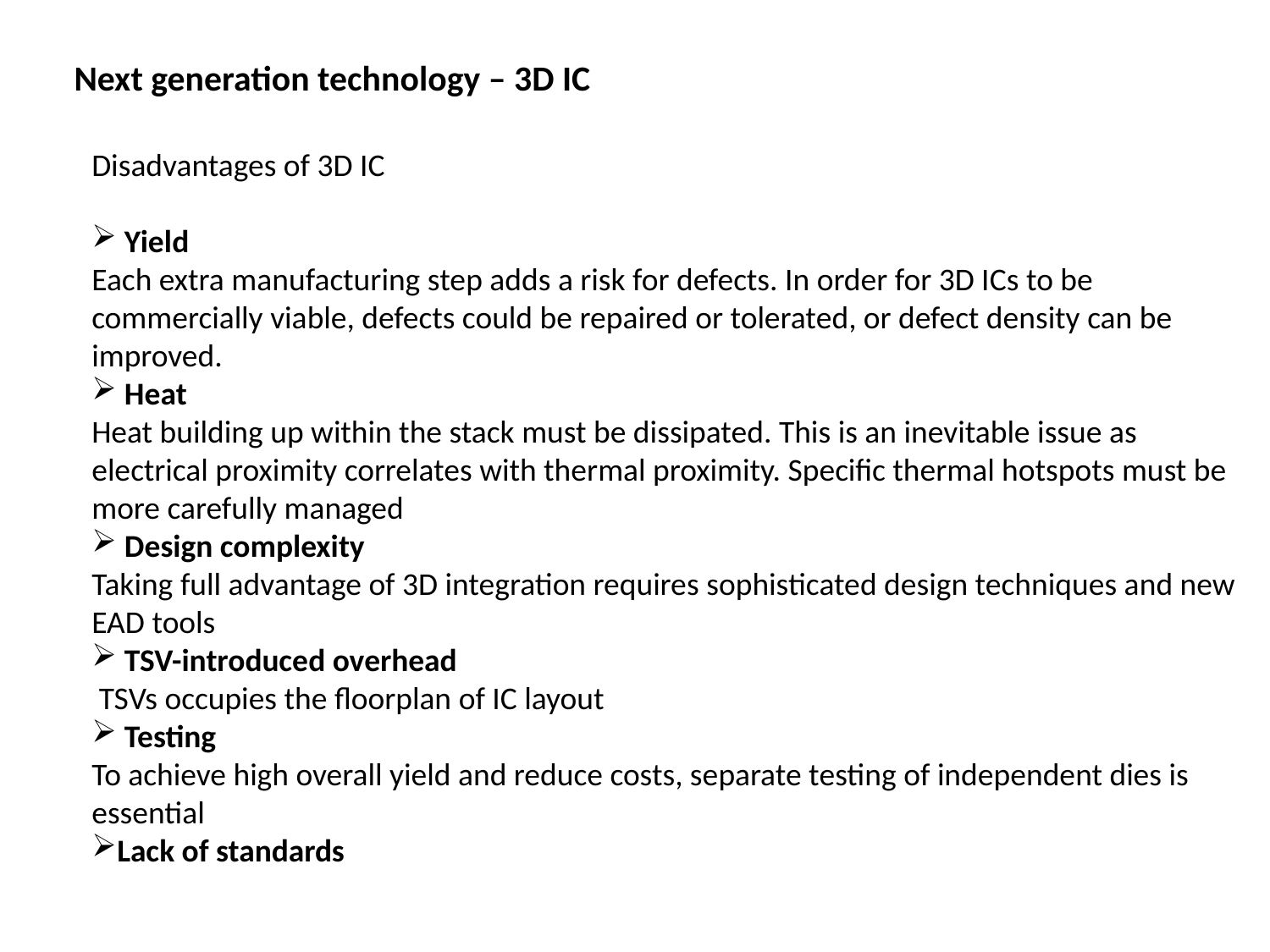

Next generation technology – 3D IC
Disadvantages of 3D IC

 Yield
Each extra manufacturing step adds a risk for defects. In order for 3D ICs to be commercially viable, defects could be repaired or tolerated, or defect density can be improved.
 Heat
Heat building up within the stack must be dissipated. This is an inevitable issue as electrical proximity correlates with thermal proximity. Specific thermal hotspots must be more carefully managed
 Design complexity
Taking full advantage of 3D integration requires sophisticated design techniques and new EAD tools
 TSV-introduced overhead
 TSVs occupies the floorplan of IC layout
 Testing
To achieve high overall yield and reduce costs, separate testing of independent dies is essential
Lack of standards